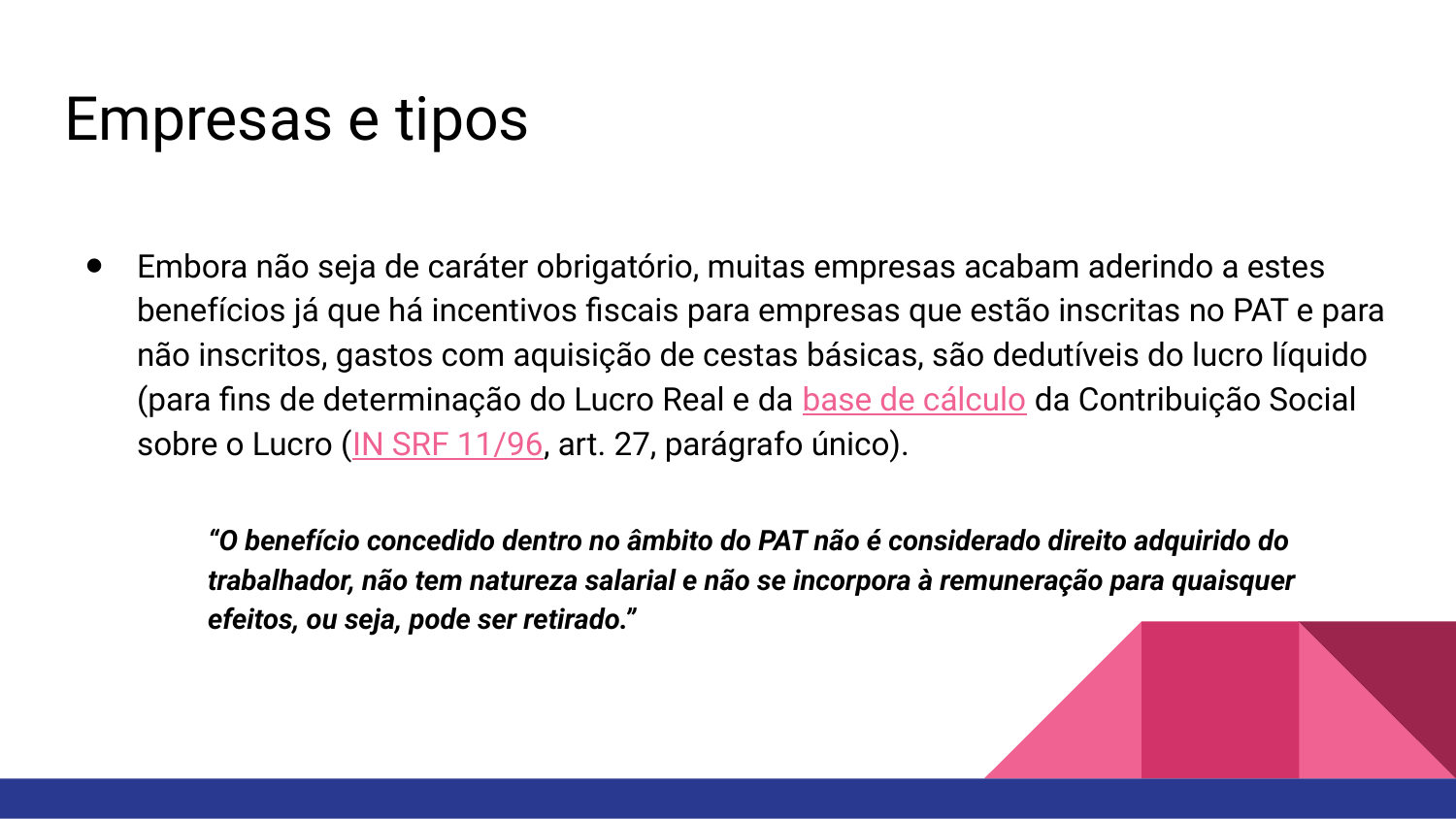

# Empresas e tipos

Embora não seja de caráter obrigatório, muitas empresas acabam aderindo a estes benefícios já que há incentivos fiscais para empresas que estão inscritas no PAT e para não inscritos, gastos com aquisição de cestas básicas, são dedutíveis do lucro líquido (para fins de de­terminação do Lucro Real e da base de cálculo da Contribuição Social sobre o Lucro (IN SRF 11/96, art. 27, parágrafo único).

“O benefício concedido dentro no âmbito do PAT não é considerado direito adquirido do trabalhador, não tem natureza salarial e não se incorpora à remuneração para quaisquer efeitos, ou seja, pode ser retirado.”